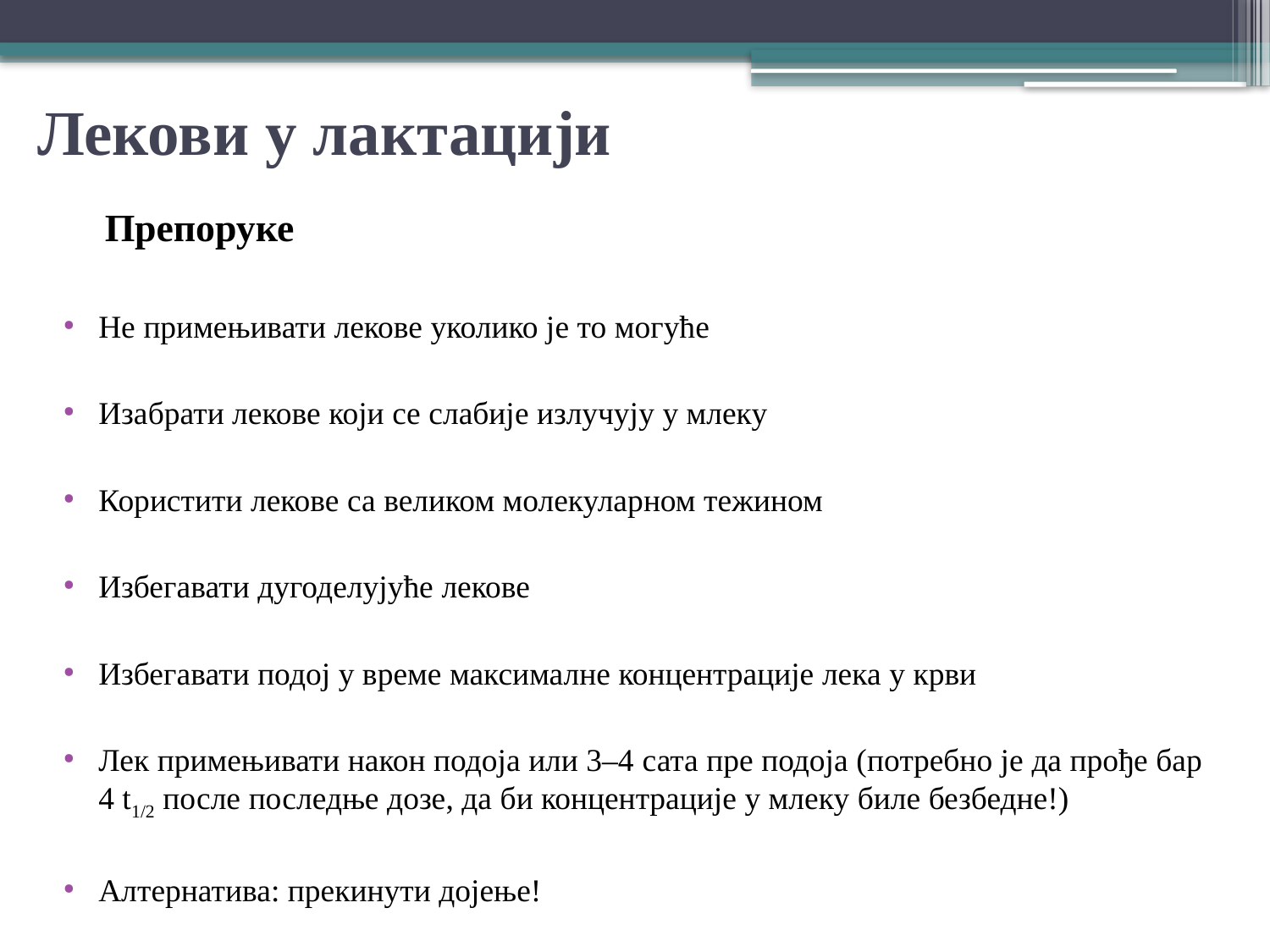

# Лекови у лактацији
Препоруке

Не примењивати лекове уколико је то могуће

Изабрати лекове који се слабије излучују у млеку

Користити лекове са великом молекуларном тежином

Избегавати дугоделујуће лекове

Избегавати подој у време максималне концентрације лека у крви

Лек примењивати након подоја или 3–4 сата пре подоја (потребно је да прође бар 4 t1/2 после последње дозе, да би концентрације у млеку биле безбедне!)

Алтернатива: прекинути дојење!